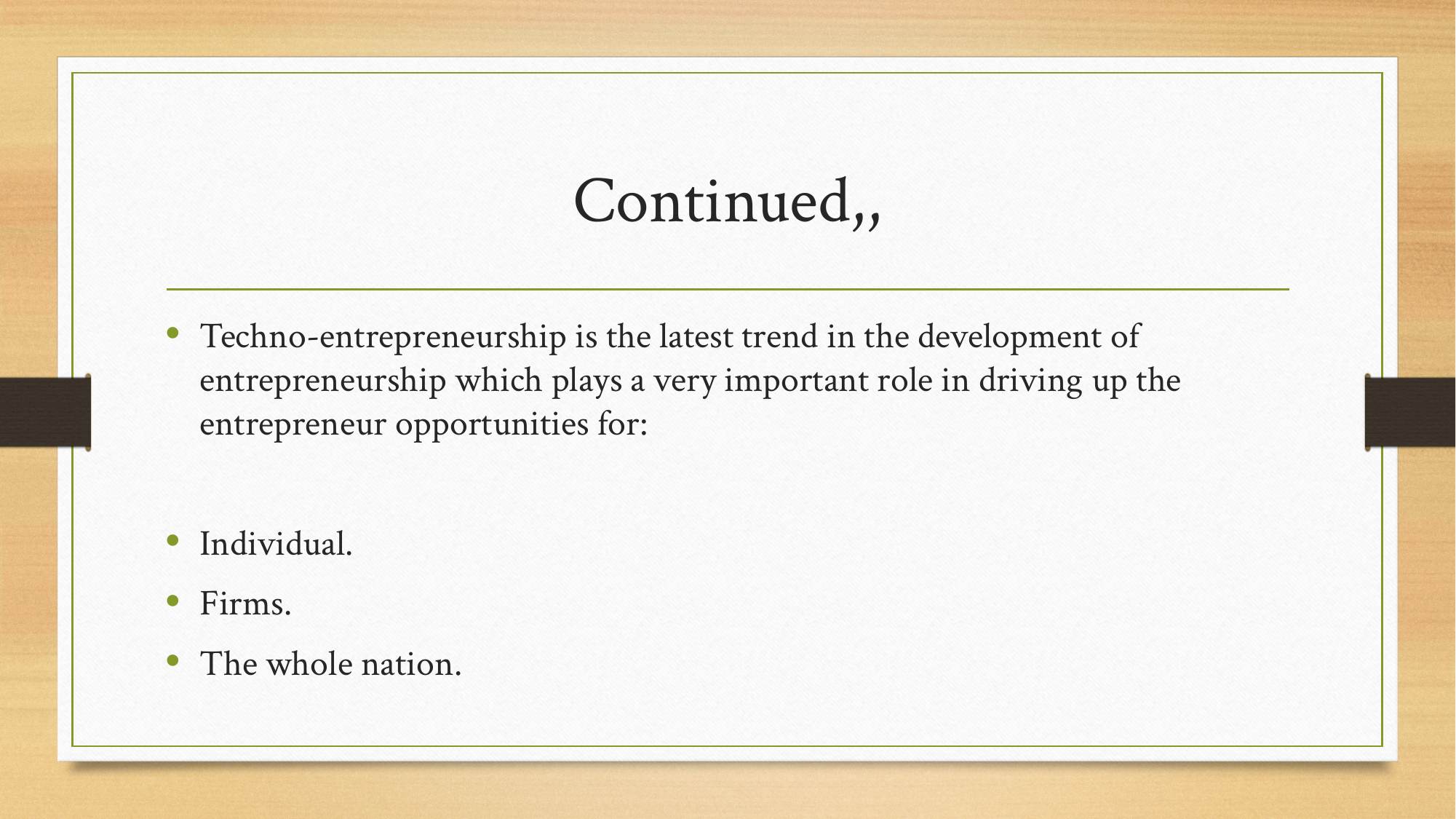

# Continued,,
Techno-entrepreneurship is the latest trend in the development of entrepreneurship which plays a very important role in driving up the entrepreneur opportunities for:

Individual.
Firms.
The whole nation.